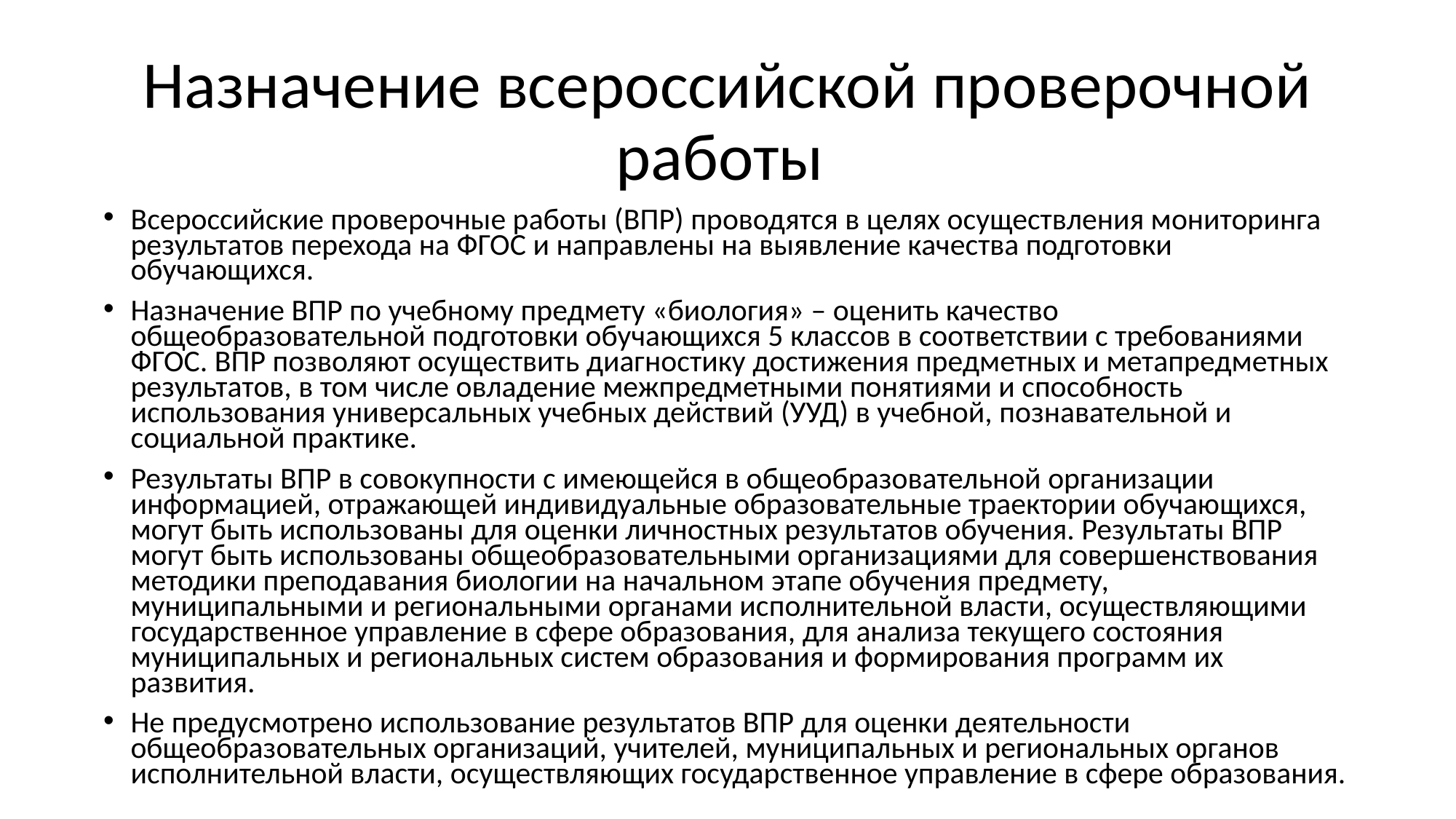

# Назначение всероссийской проверочной работы
Всероссийские проверочные работы (ВПР) проводятся в целях осуществления мониторинга результатов перехода на ФГОС и направлены на выявление качества подготовки обучающихся.
Назначение ВПР по учебному предмету «биология» – оценить качество общеобразовательной подготовки обучающихся 5 классов в соответствии с требованиями ФГОС. ВПР позволяют осуществить диагностику достижения предметных и метапредметных результатов, в том числе овладение межпредметными понятиями и способность использования универсальных учебных действий (УУД) в учебной, познавательной и социальной практике.
Результаты ВПР в совокупности с имеющейся в общеобразовательной организации информацией, отражающей индивидуальные образовательные траектории обучающихся, могут быть использованы для оценки личностных результатов обучения. Результаты ВПР могут быть использованы общеобразовательными организациями для совершенствования методики преподавания биологии на начальном этапе обучения предмету, муниципальными и региональными органами исполнительной власти, осуществляющими государственное управление в сфере образования, для анализа текущего состояния муниципальных и региональных систем образования и формирования программ их развития.
Не предусмотрено использование результатов ВПР для оценки деятельности общеобразовательных организаций, учителей, муниципальных и региональных органов исполнительной власти, осуществляющих государственное управление в сфере образования.